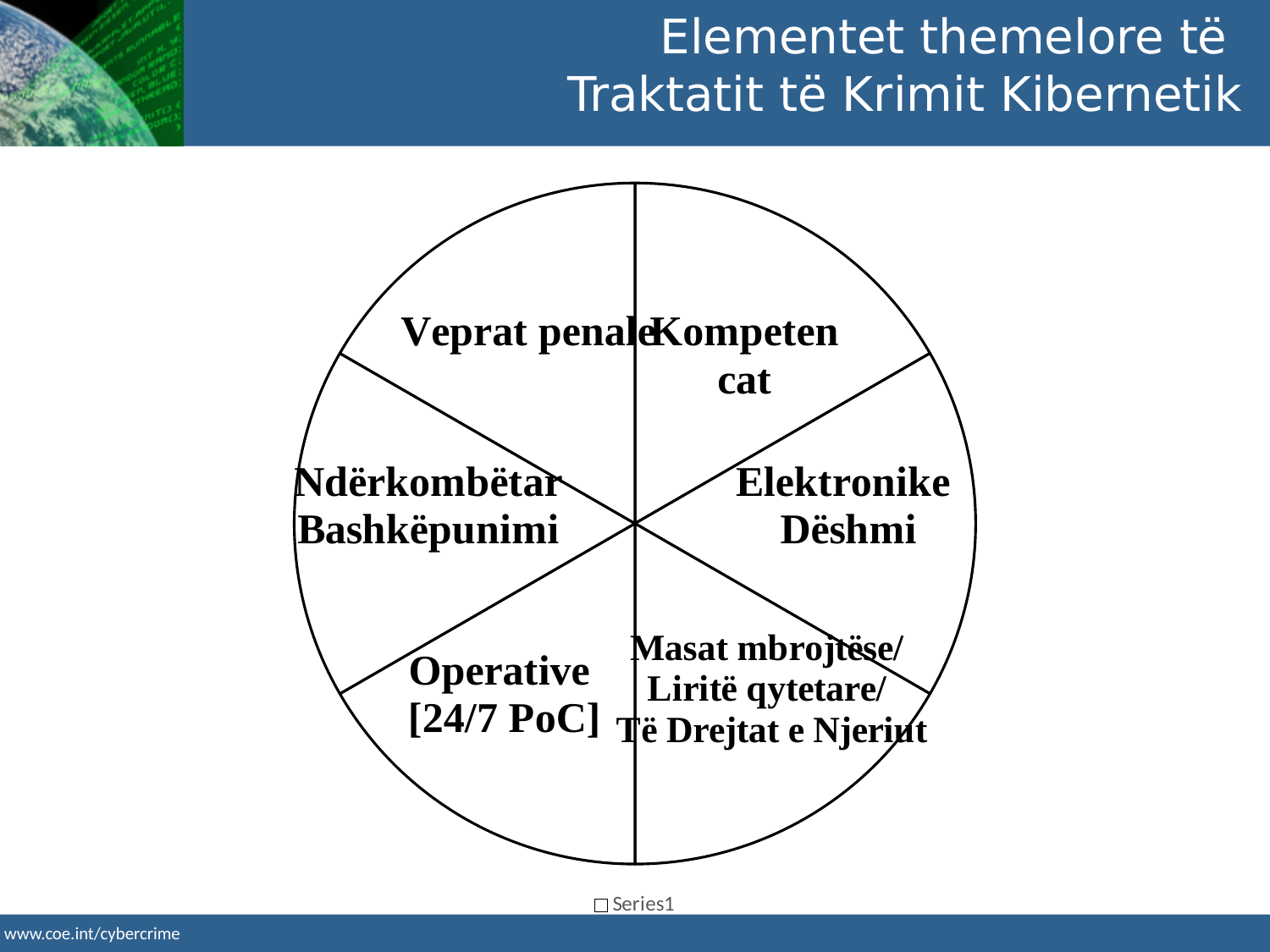

Elementet themelore të
Traktatit të Krimit Kibernetik

### Chart:

| Category |     |
|---|---|
|  | 20.0 |
|  | 20.0 |
|  | 20.0 |
|  | 20.0 |
|  | 20.0 |
|  | 20.0 |